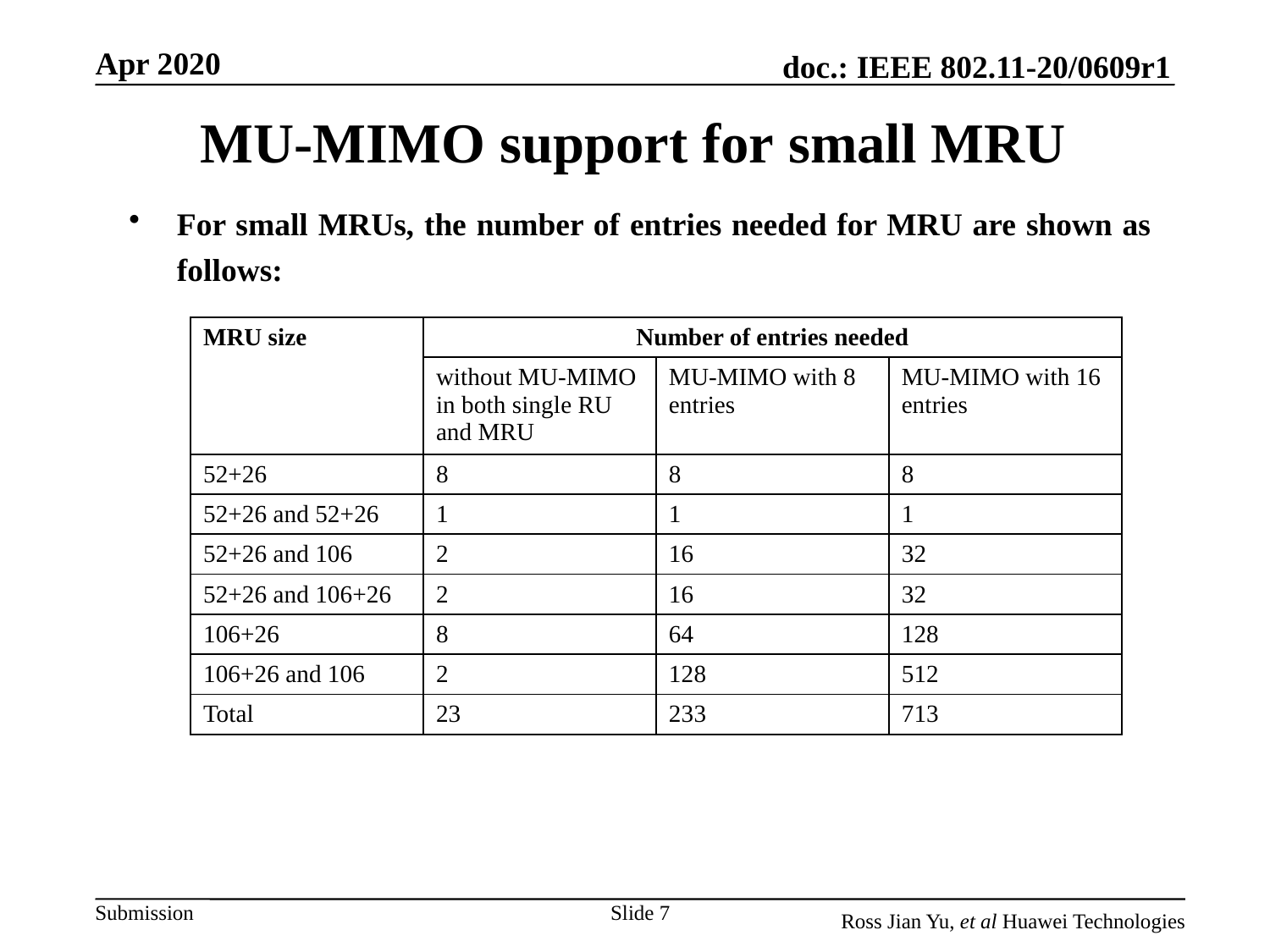

# MU-MIMO support for small MRU
For small MRUs, the number of entries needed for MRU are shown as follows:

| MRU size | Number of entries needed |  |  |
| --- | --- | --- | --- |
|  | without MU-MIMO in both single RU and MRU | MU-MIMO with 8 entries | MU-MIMO with 16 entries |
| 52+26 | 8 | 8 | 8 |
| 52+26 and 52+26 | 1 | 1 | 1 |
| 52+26 and 106 | 2 | 16 | 32 |
| 52+26 and 106+26 | 2 | 16 | 32 |
| 106+26 | 8 | 64 | 128 |
| 106+26 and 106 | 2 | 128 | 512 |
| Total | 23 | 233 | 713 |
Slide 7